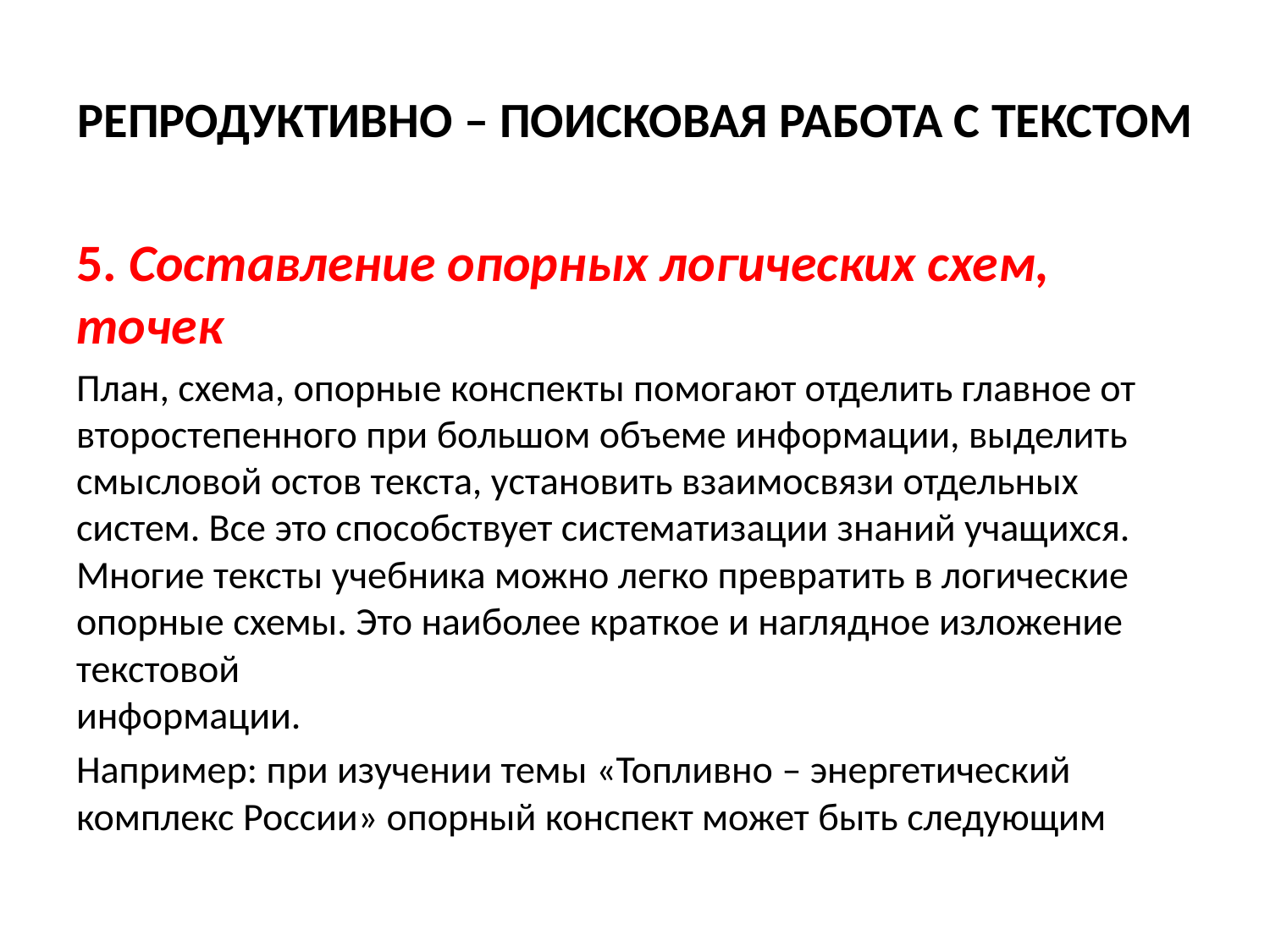

# РЕПРОДУКТИВНО – ПОИСКОВАЯ РАБОТА С ТЕКСТОМ
5. Составление опорных логических схем, точек
План, схема, опорные конспекты помога­ют отделить главное от второстепенного при большом объеме информации, выделить смысловой остов текста, установить взаимо­связи отдельных систем. Все это способству­ет систематизации знаний учащихся. Многие тексты учебника можно легко превратить в логические опорные схемы. Это наиболее краткое и наглядное изложение текстовой
информации.
Например: при изучении темы «Топливно – энергетический комплекс России» опорный конспект может быть следующим